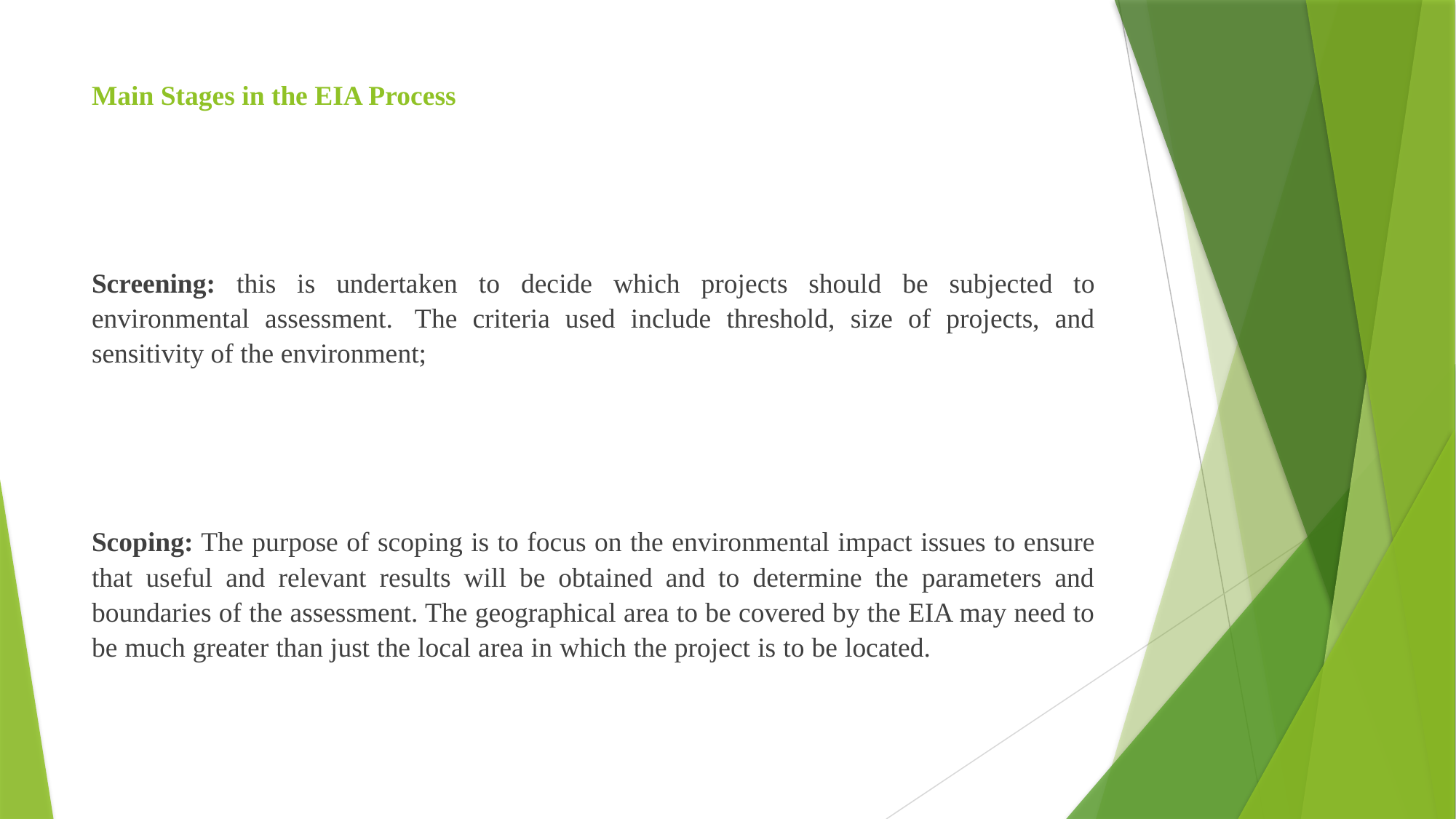

# Main Stages in the EIA Process
Screening: this is undertaken to decide which projects should be subjected to environmental assessment.  The criteria used include threshold, size of projects, and sensitivity of the environment;

Scoping: The purpose of scoping is to focus on the environmental impact issues to ensure that useful and relevant results will be obtained and to determine the parameters and boundaries of the assessment. The geographical area to be covered by the EIA may need to be much greater than just the local area in which the project is to be located.